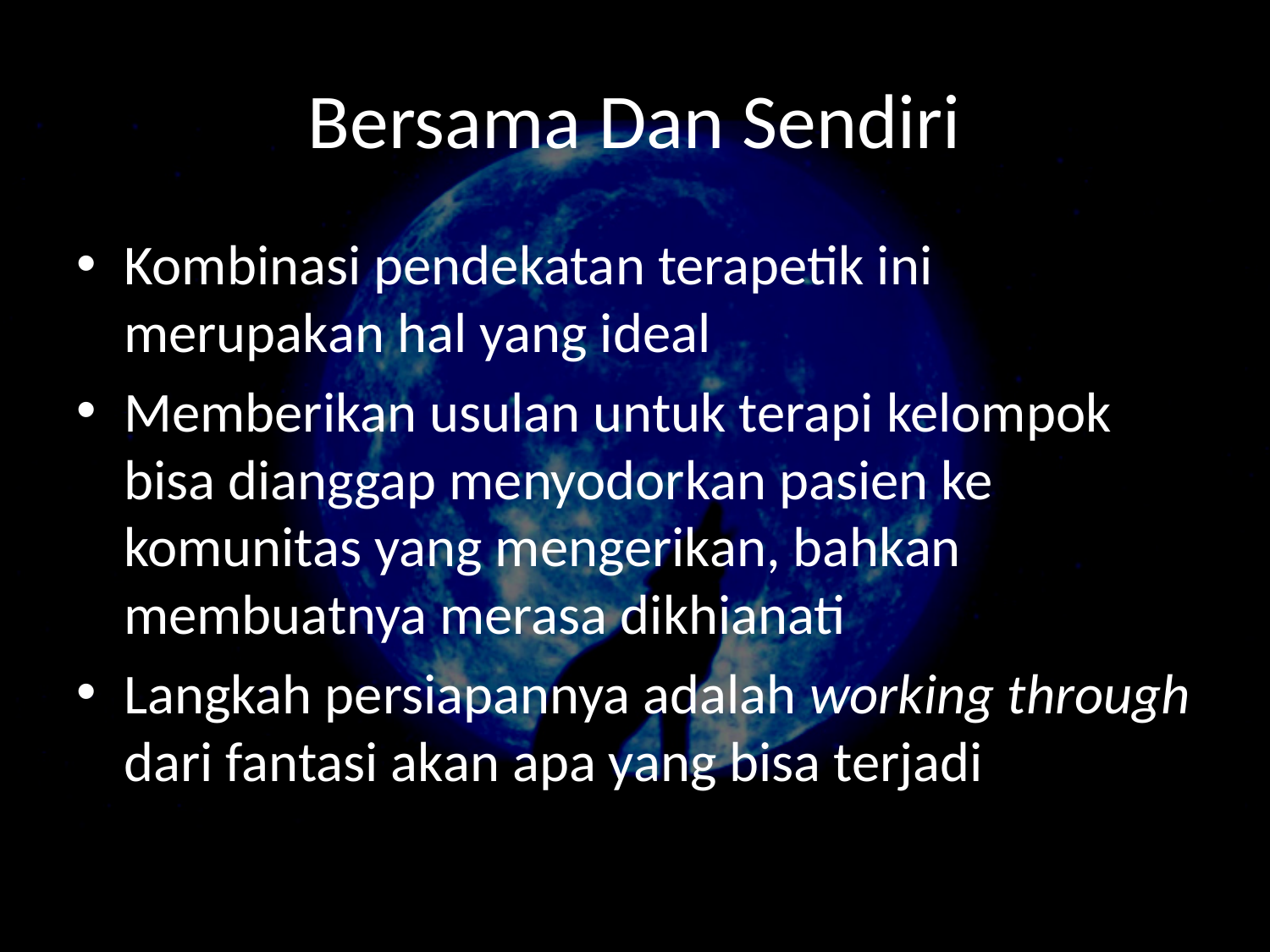

# Bersama Dan Sendiri
Kombinasi pendekatan terapetik ini merupakan hal yang ideal
Memberikan usulan untuk terapi kelompok bisa dianggap menyodorkan pasien ke komunitas yang mengerikan, bahkan membuatnya merasa dikhianati
Langkah persiapannya adalah working through dari fantasi akan apa yang bisa terjadi